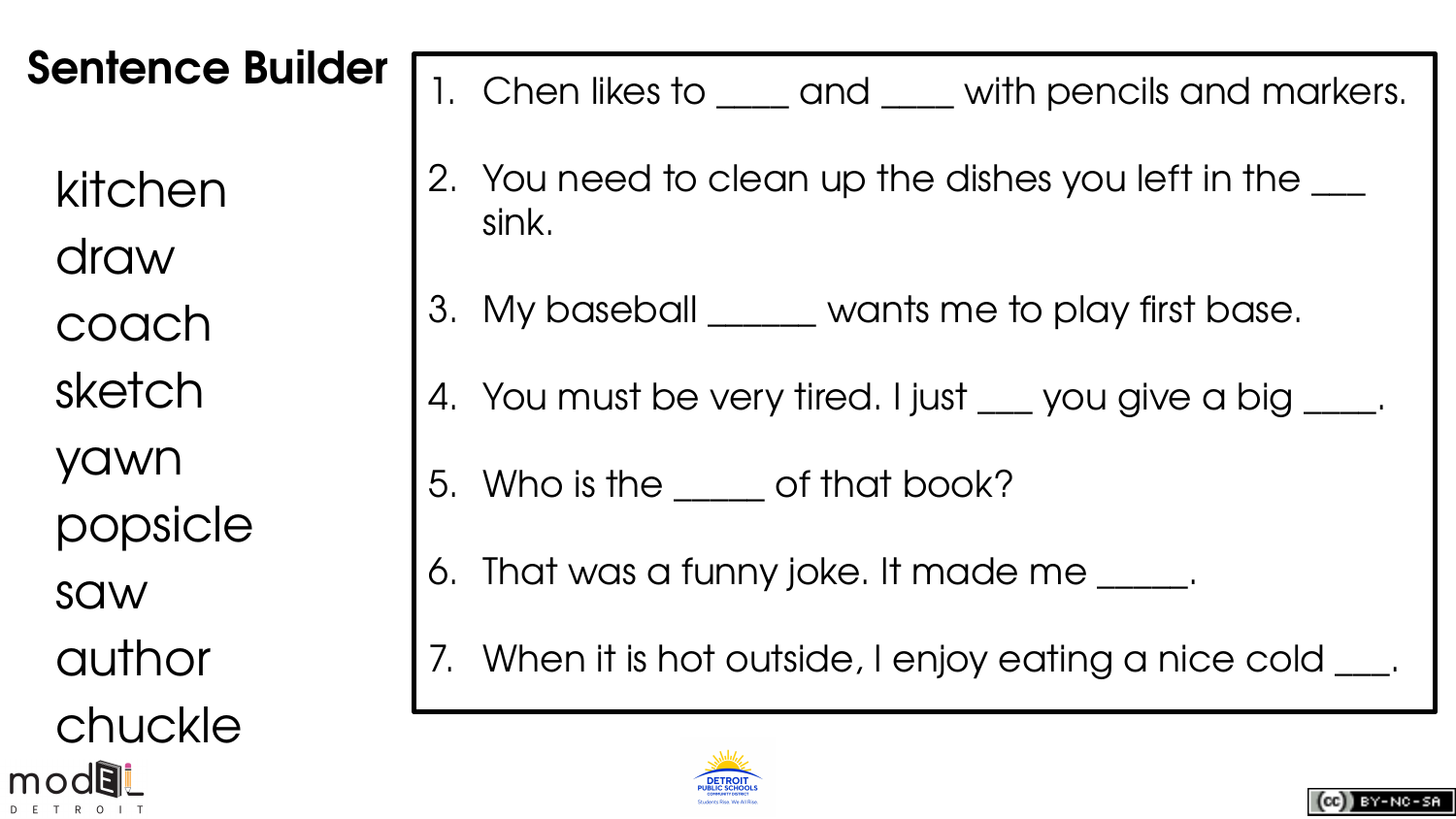

Sentence Builder
Chen likes to ____ and ____ with pencils and markers.

You need to clean up the dishes you left in the ___ sink.

My baseball ______ wants me to play first base.

You must be very tired. I just ___ you give a big ____.

Who is the _____ of that book?

That was a funny joke. It made me _____.

When it is hot outside, I enjoy eating a nice cold ___.

kitchen
draw
coach
sketch
yawn
popsicle
saw
author
chuckle